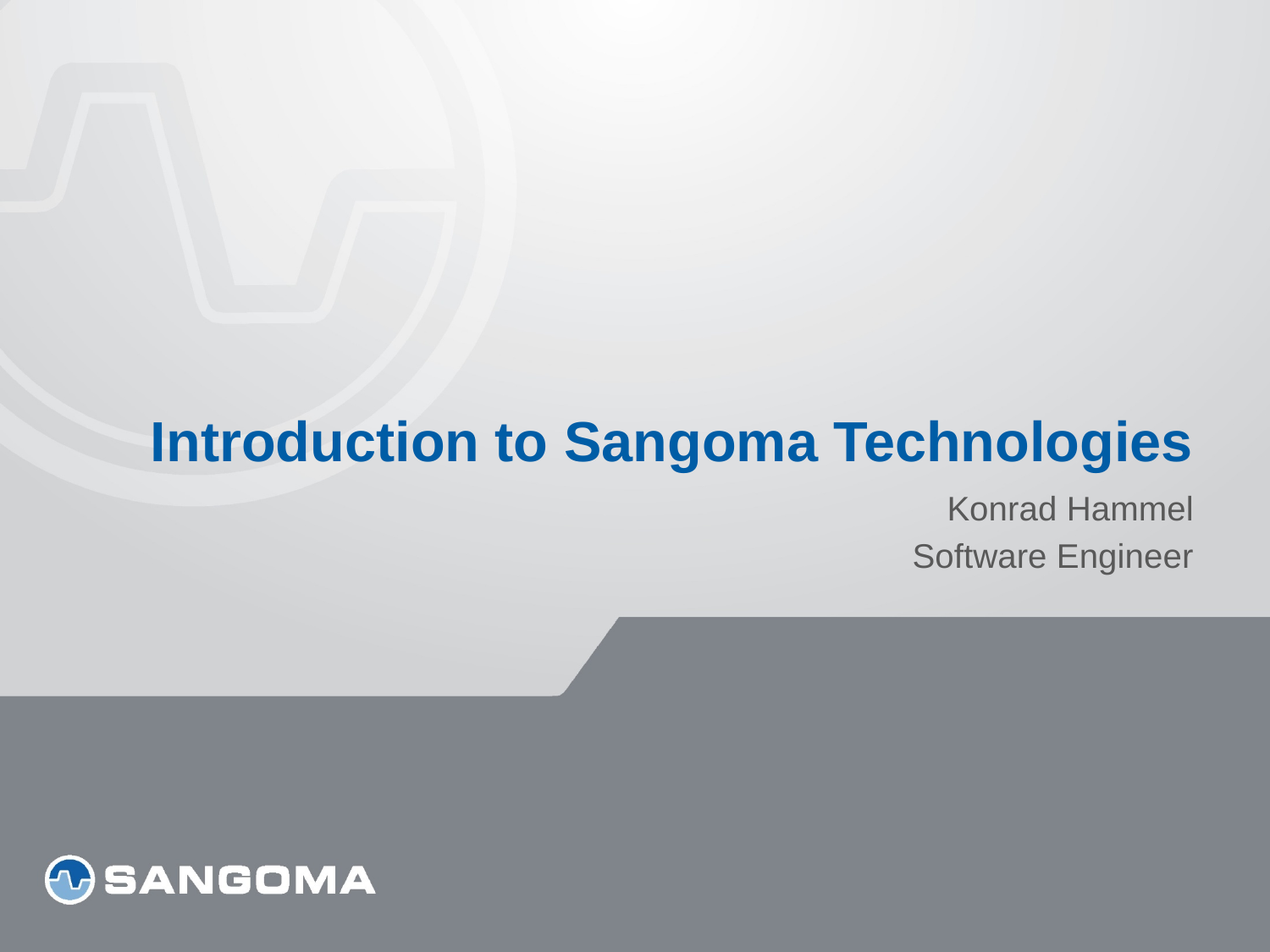

# Introduction to Sangoma Technologies
Konrad Hammel
 Software Engineer